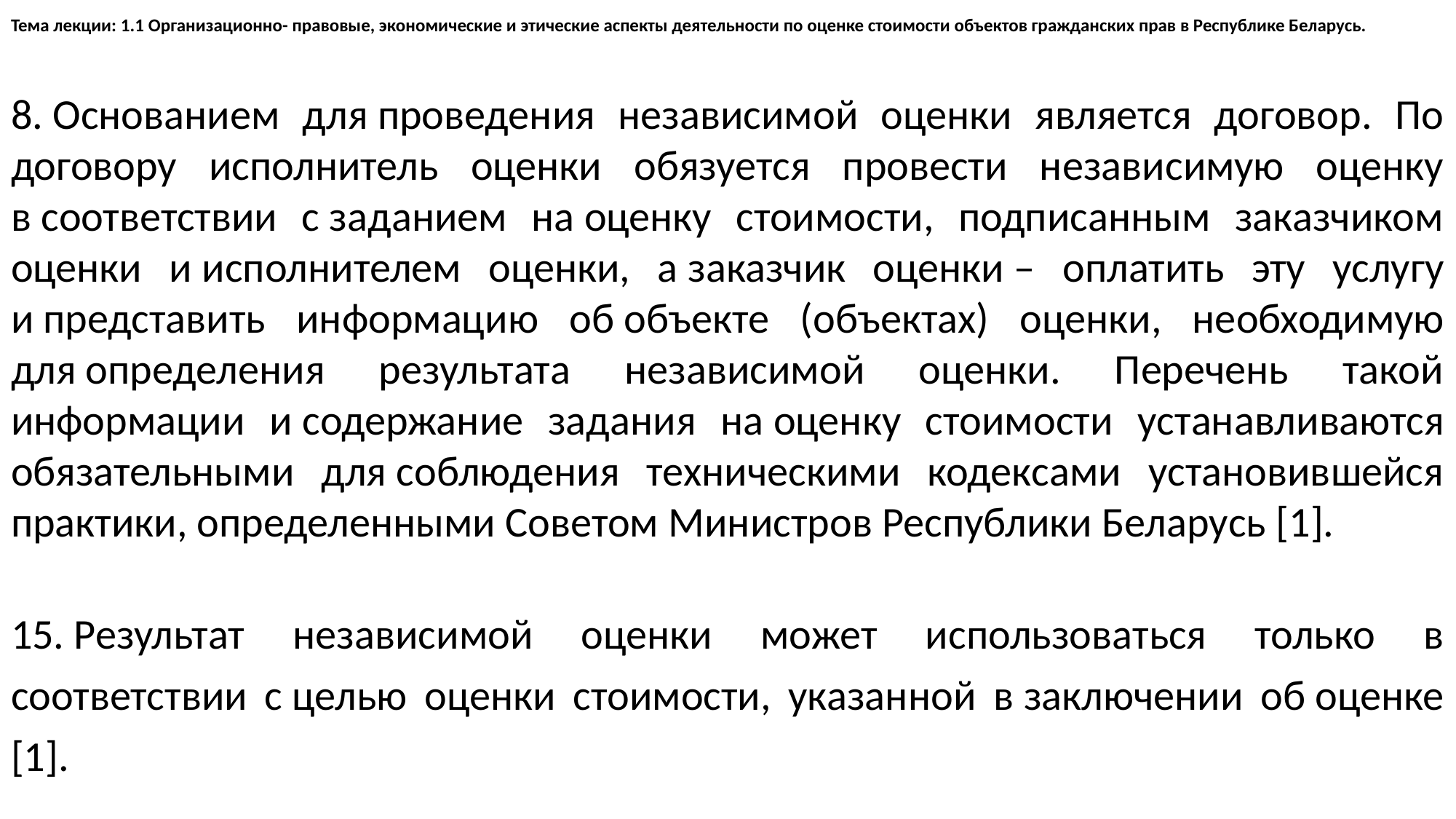

# Тема лекции: 1.1 Организационно- правовые, экономические и этические аспекты деятельности по оценке стоимости объектов гражданских прав в Республике Беларусь.

8. Основанием для проведения независимой оценки является договор. По договору исполнитель оценки обязуется провести независимую оценку в соответствии с заданием на оценку стоимости, подписанным заказчиком оценки и исполнителем оценки, а заказчик оценки – оплатить эту услугу и представить информацию об объекте (объектах) оценки, необходимую для определения результата независимой оценки. Перечень такой информации и содержание задания на оценку стоимости устанавливаются обязательными для соблюдения техническими кодексами установившейся практики, определенными Советом Министров Республики Беларусь [1].

15. Результат независимой оценки может использоваться только в соответствии с целью оценки стоимости, указанной в заключении об оценке [1].